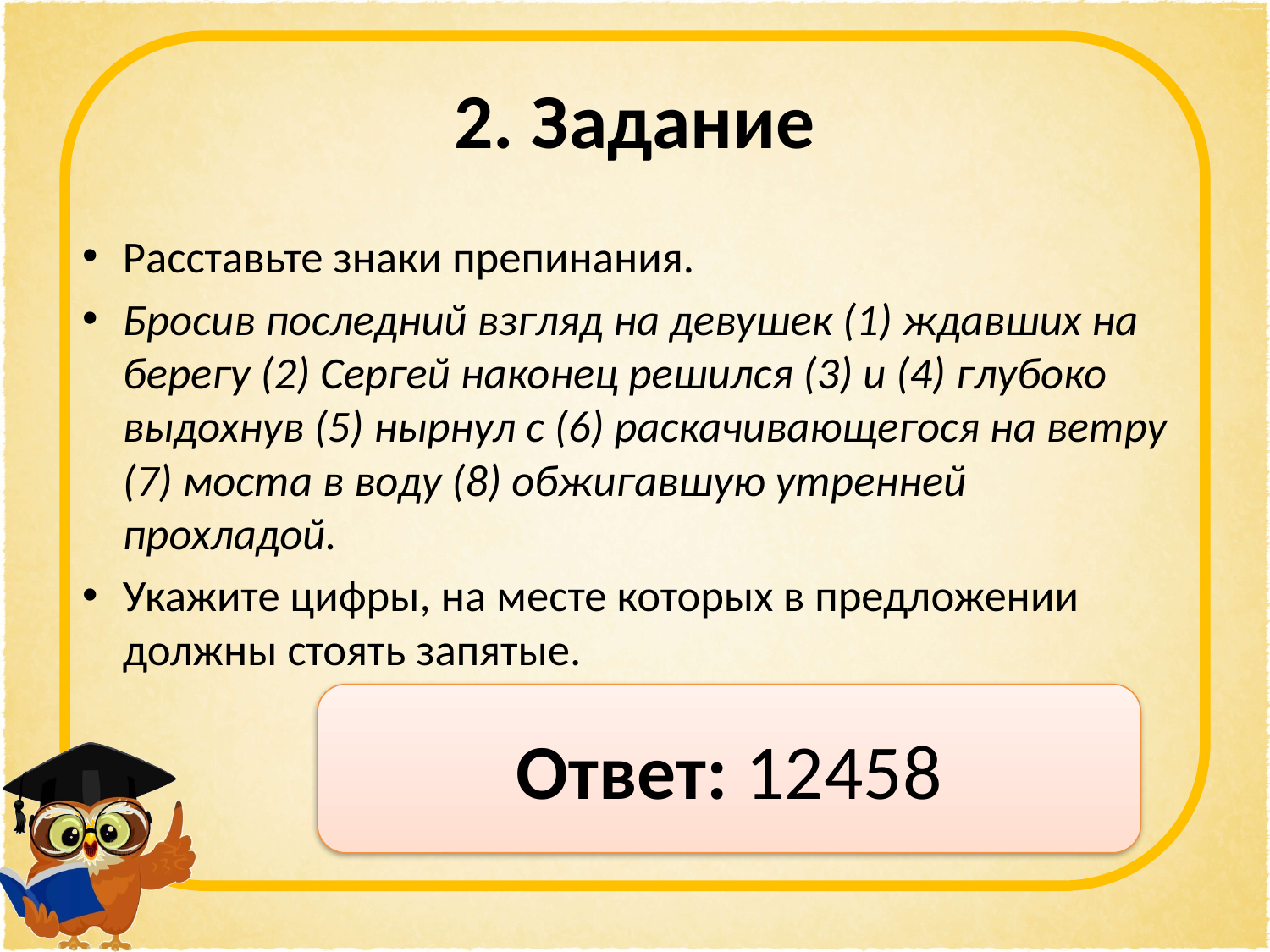

# 2. Задание
Расставьте знаки препинания.
Бросив последний взгляд на девушек (1) ждавших на берегу (2) Сергей наконец решился (3) и (4) глубоко выдохнув (5) нырнул с (6) раскачивающегося на ветру (7) моста в воду (8) обжигавшую утренней прохладой.
Укажите цифры, на месте которых в предложении должны стоять запятые.

Ответ: 12458